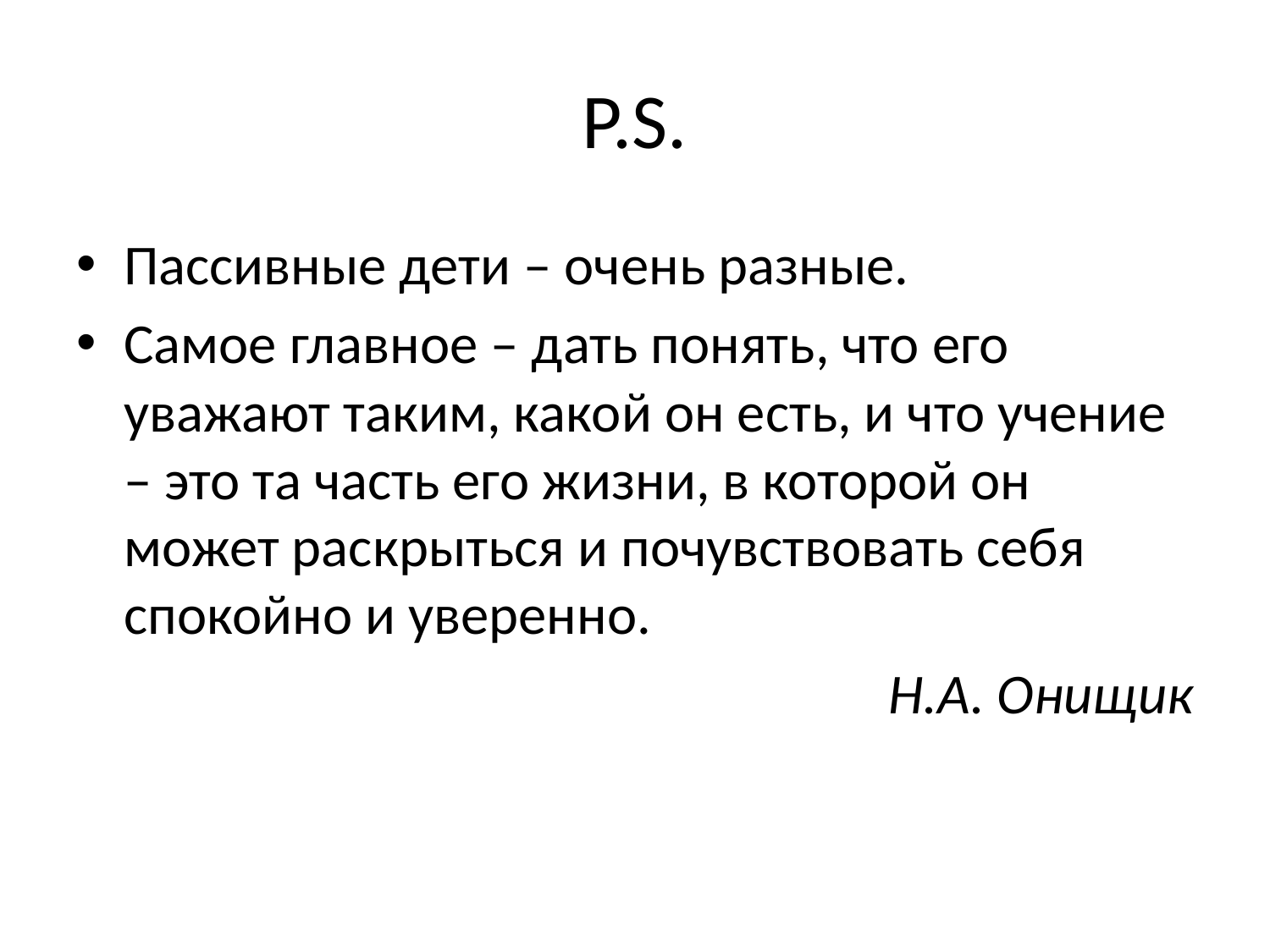

# P.S.
Пассивные дети – очень разные.
Самое главное – дать понять, что его уважают таким, какой он есть, и что учение – это та часть его жизни, в которой он может раскрыться и почувствовать себя спокойно и уверенно.
Н.А. Онищик